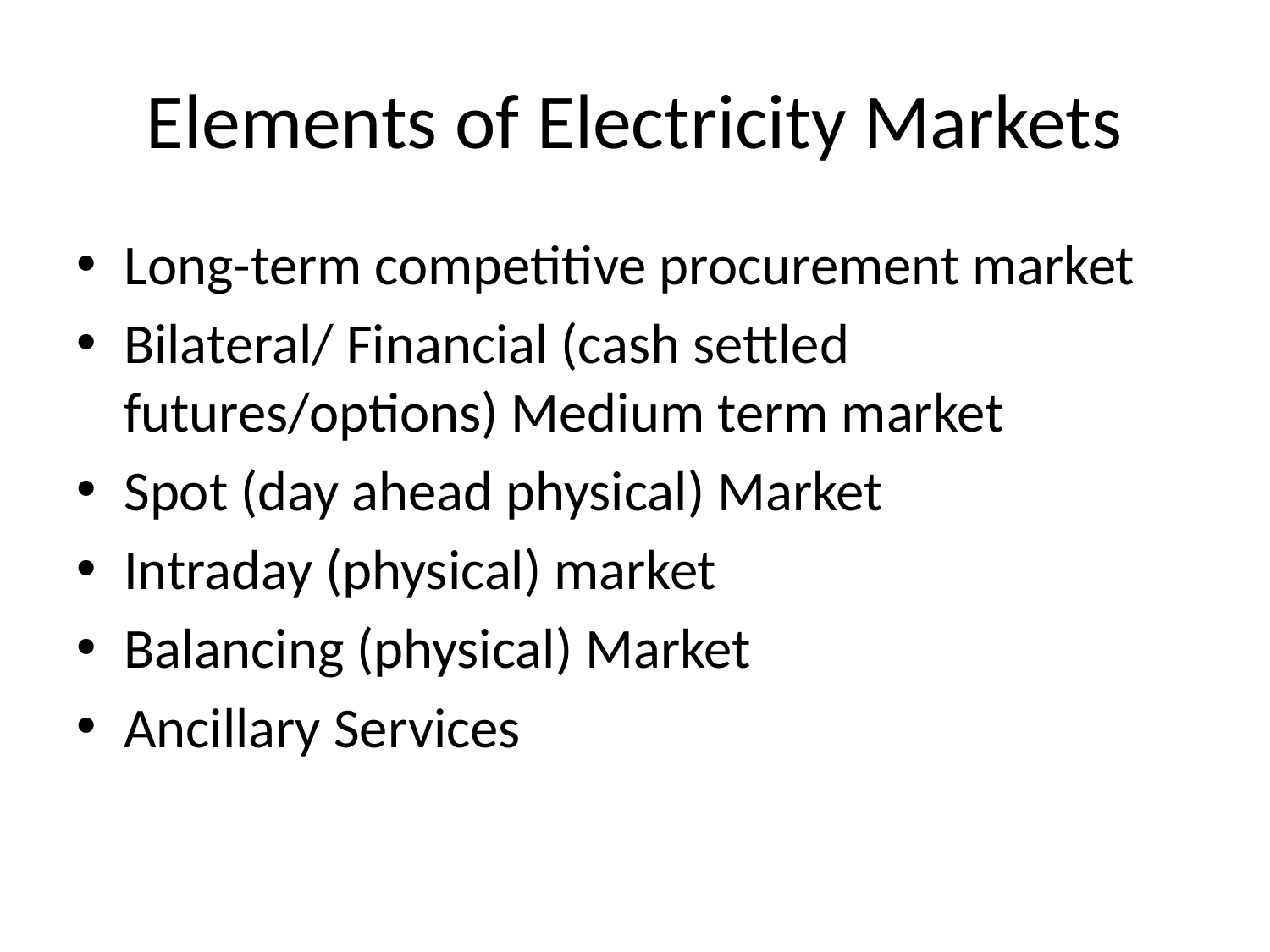

# Elements of Electricity Markets
Long-term competitive procurement market
Bilateral/ Financial (cash settled futures/options) Medium term market
Spot (day ahead physical) Market
Intraday (physical) market
Balancing (physical) Market
Ancillary Services